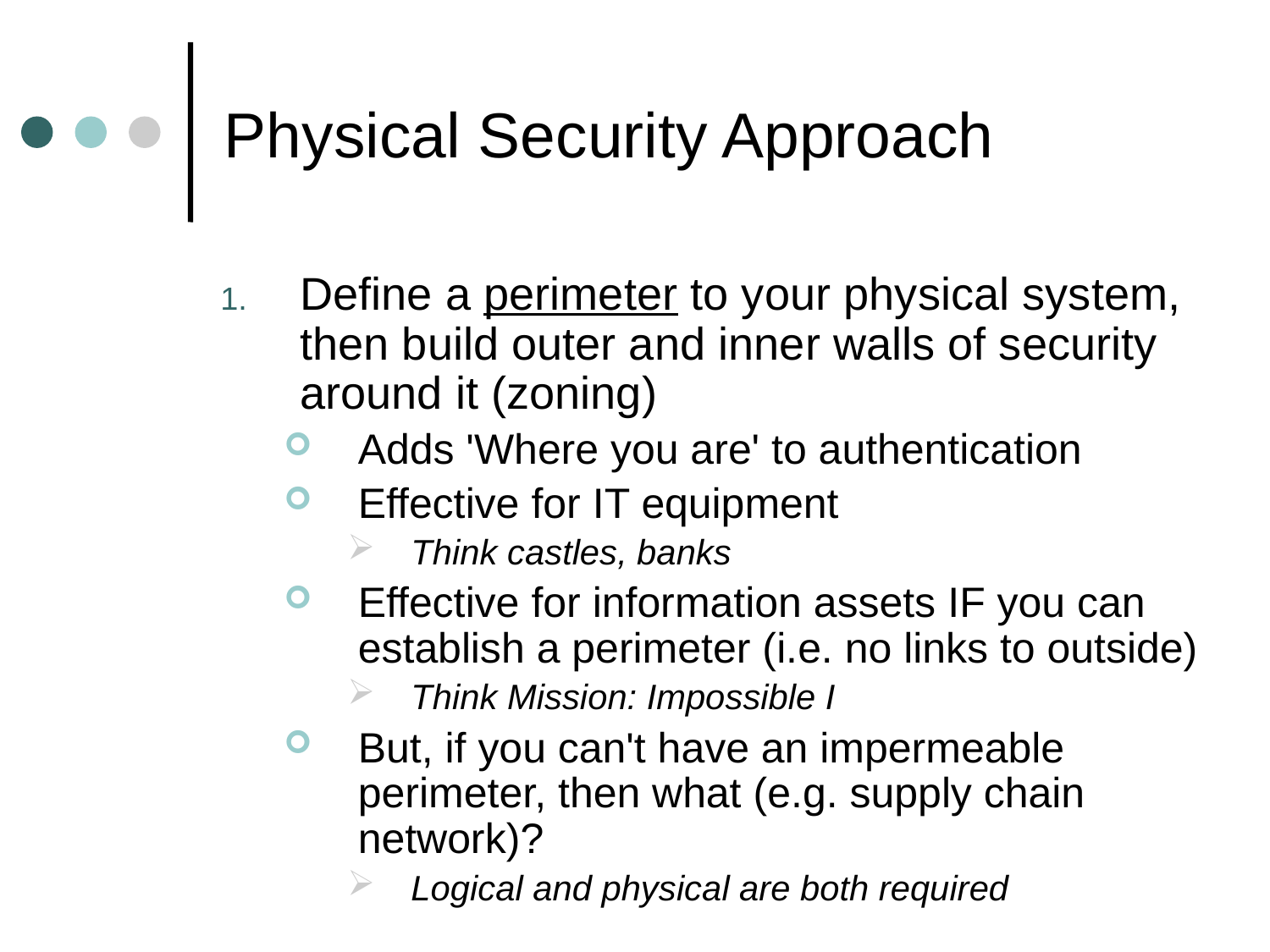

# Physical Security Approach
Define a perimeter to your physical system, then build outer and inner walls of security around it (zoning)
Adds 'Where you are' to authentication
Effective for IT equipment
Think castles, banks
Effective for information assets IF you can establish a perimeter (i.e. no links to outside)
Think Mission: Impossible I
But, if you can't have an impermeable perimeter, then what (e.g. supply chain network)?
Logical and physical are both required